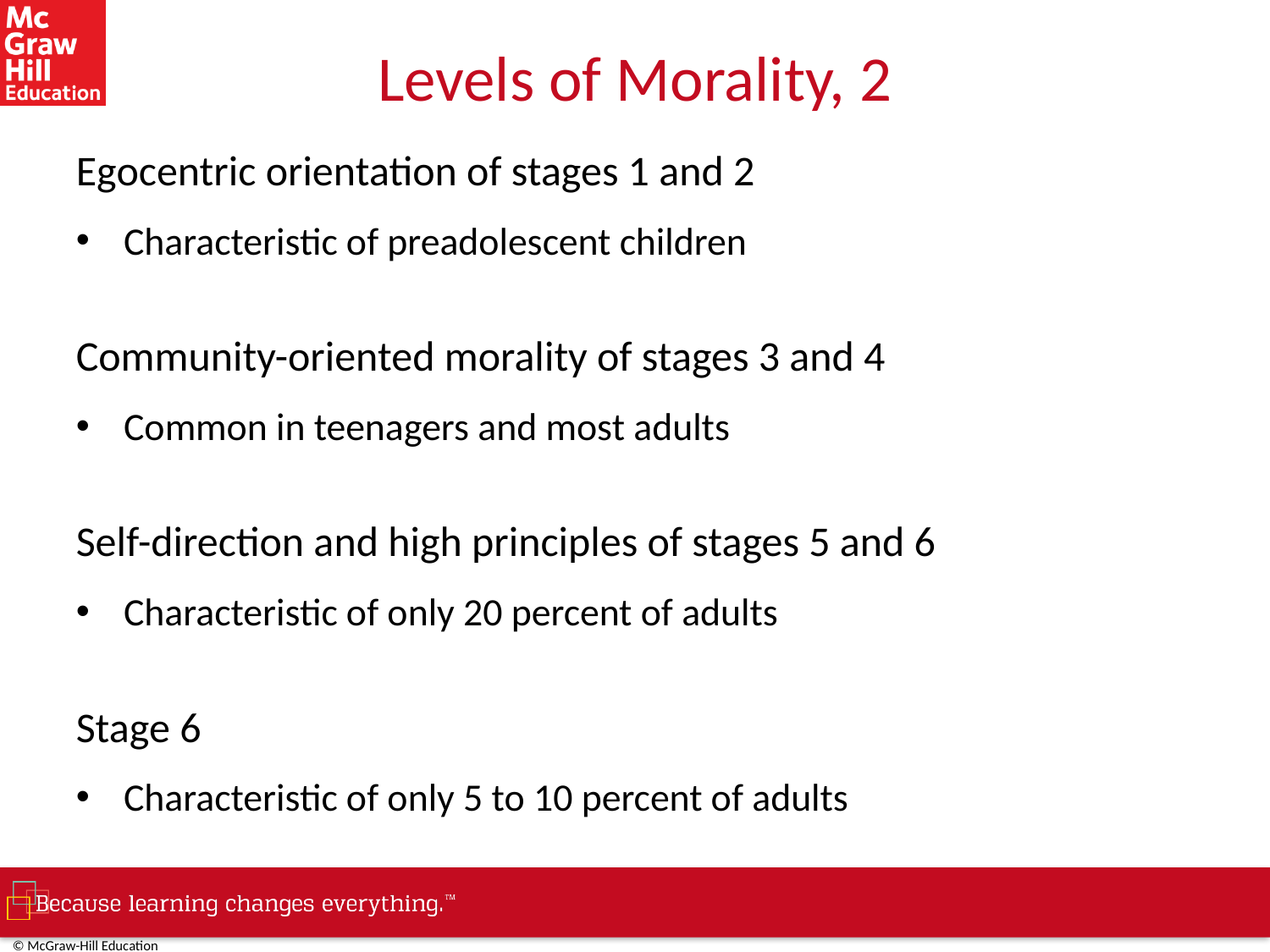

# Levels of Morality, 2
Egocentric orientation of stages 1 and 2
Characteristic of preadolescent children

Community-oriented morality of stages 3 and 4
Common in teenagers and most adults

Self-direction and high principles of stages 5 and 6
Characteristic of only 20 percent of adults

Stage 6
Characteristic of only 5 to 10 percent of adults